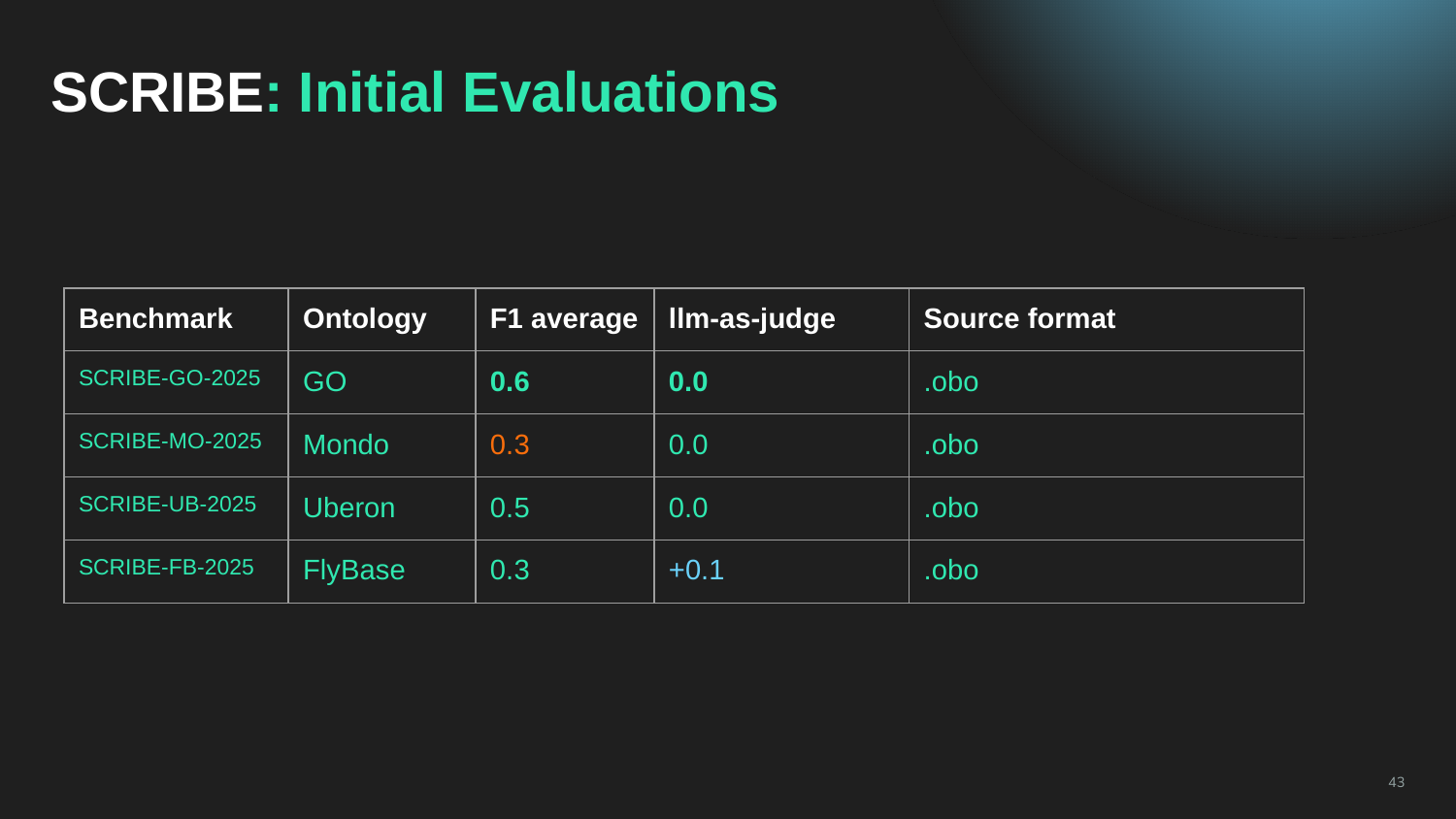

# SCRIBE: Initial Evaluations
| Benchmark | Ontology | F1 average | llm-as-judge | Source format |
| --- | --- | --- | --- | --- |
| SCRIBE-GO-2025 | GO | 0.6 | 0.0 | .obo |
| SCRIBE-MO-2025 | Mondo | 0.3 | 0.0 | .obo |
| SCRIBE-UB-2025 | Uberon | 0.5 | 0.0 | .obo |
| SCRIBE-FB-2025 | FlyBase | 0.3 | +0.1 | .obo |